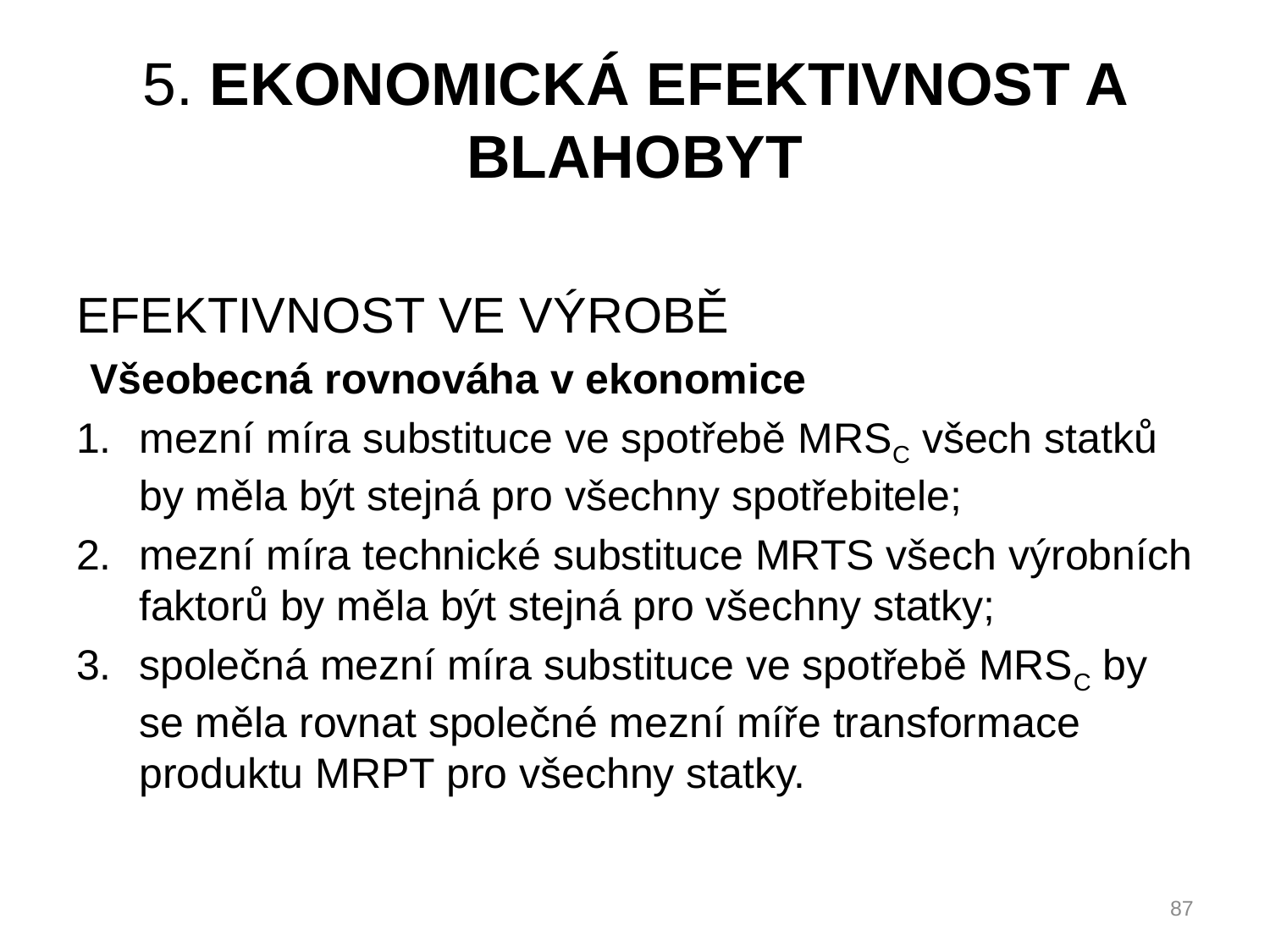

# 5. Ekonomická efektivnost a blahobyt

EFEKTIVNOST VE VÝROBĚ
Všeobecná rovnováha v ekonomice
mezní míra substituce ve spotřebě MRSC všech statků by měla být stejná pro všechny spotřebitele;
mezní míra technické substituce MRTS všech výrobních faktorů by měla být stejná pro všechny statky;
společná mezní míra substituce ve spotřebě MRSC by se měla rovnat společné mezní míře transformace produktu MRPT pro všechny statky.
87